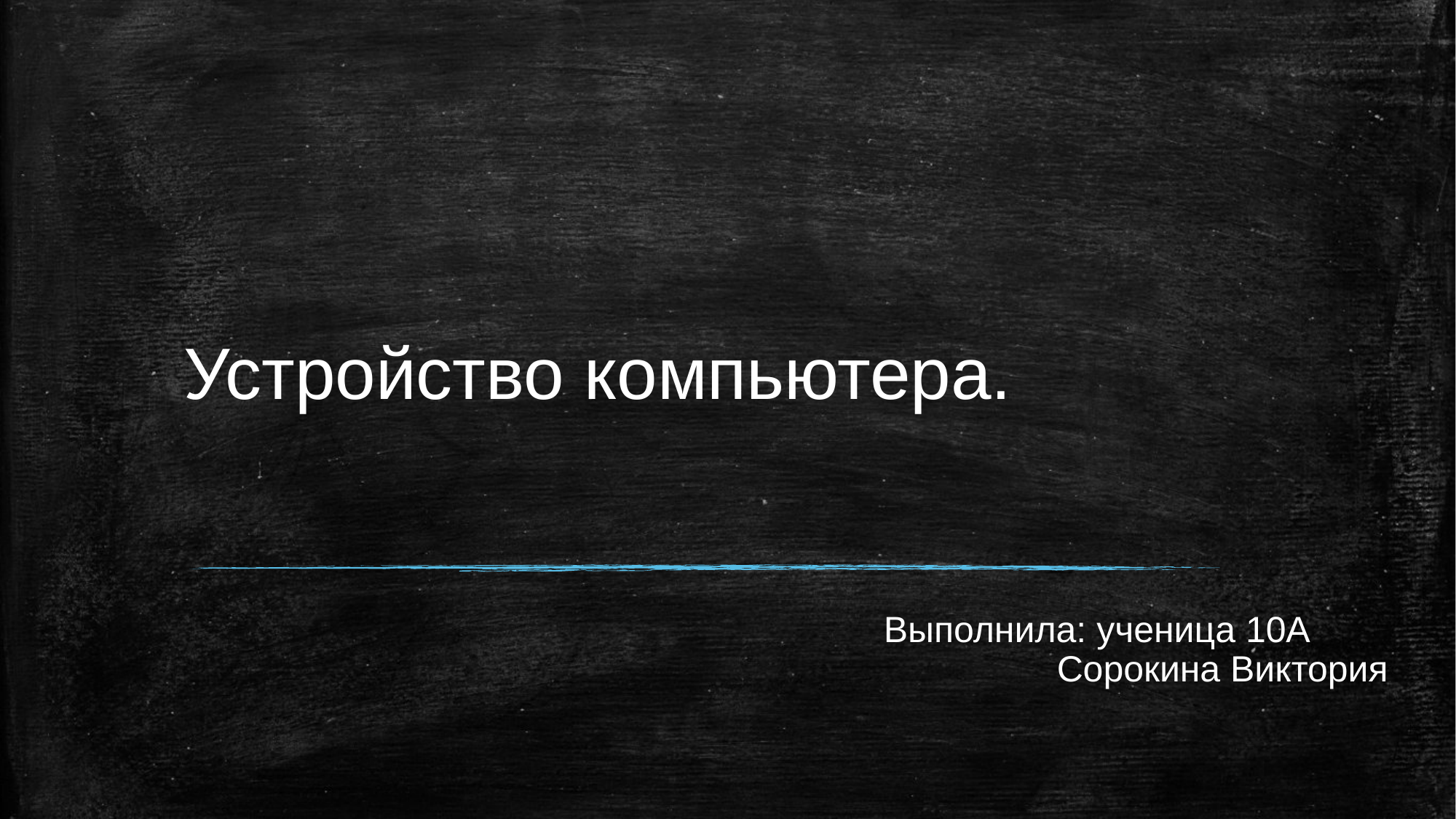

# Устройство компьютера.
Выполнила: ученица 10А
                 Сорокина Виктория